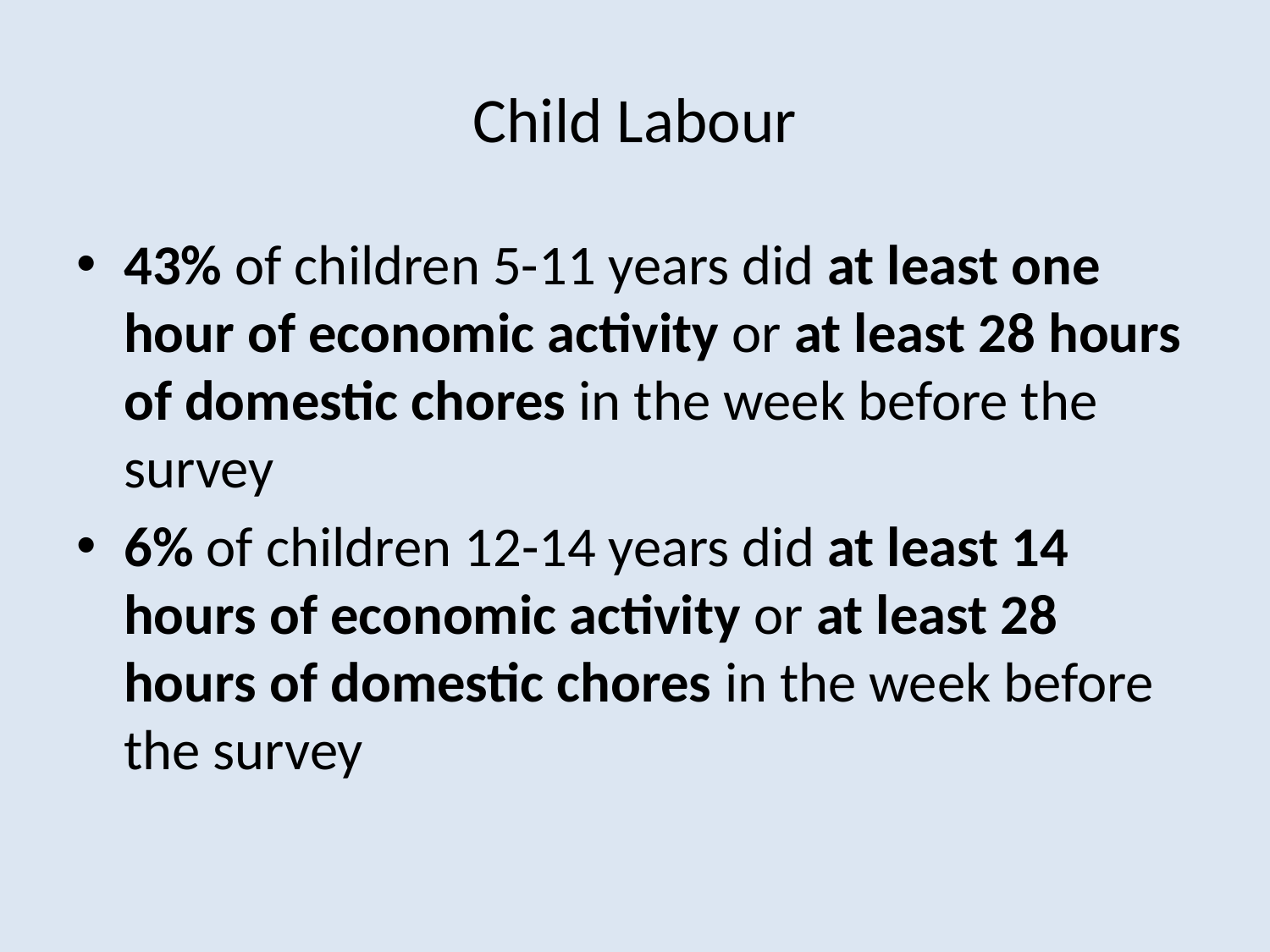

# Child Labour
43% of children 5-11 years did at least one hour of economic activity or at least 28 hours of domestic chores in the week before the survey
6% of children 12-14 years did at least 14 hours of economic activity or at least 28 hours of domestic chores in the week before the survey